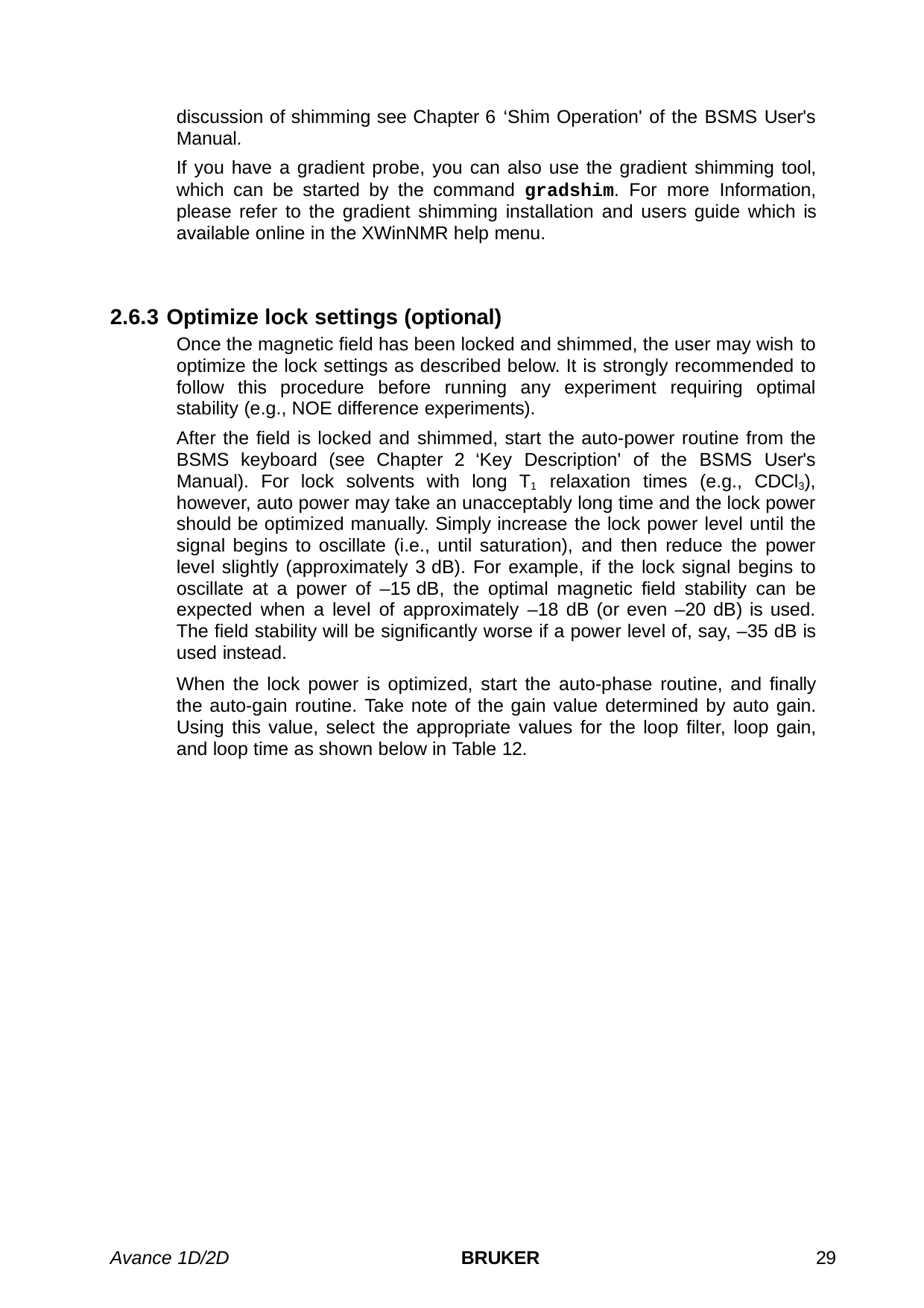

discussion of shimming see Chapter 6 ‘Shim Operation' of the BSMS User's Manual.
If you have a gradient probe, you can also use the gradient shimming tool, which can be started by the command gradshim. For more Information, please refer to the gradient shimming installation and users guide which is available online in the XWinNMR help menu.

2.6.3 Optimize lock settings (optional)
Once the magnetic field has been locked and shimmed, the user may wish to optimize the lock settings as described below. It is strongly recommended to follow  this  procedure  before  running  any  experiment  requiring  optimal stability (e.g., NOE difference experiments).
After the field is locked and shimmed, start the auto-power routine from the BSMS keyboard (see Chapter 2 ‘Key Description' of the BSMS User's Manual). For lock solvents with long T1  relaxation times (e.g., CDCl3), however, auto power may take an unacceptably long time and the lock power should be optimized manually. Simply increase the lock power level until the signal begins to oscillate (i.e., until saturation), and then reduce the power level slightly (approximately 3 dB). For example, if the lock signal begins to oscillate at a power of –15 dB, the optimal magnetic field stability can be expected when a level of approximately –18 dB (or even –20 dB) is used. The field stability will be significantly worse if a power level of, say, –35 dB is used instead.
When the lock power is optimized, start the auto-phase routine, and finally the auto-gain routine. Take note of the gain value determined by auto gain. Using this value, select the appropriate values for the loop filter, loop gain, and loop time as shown below in Table 12.
Avance 1D/2D
BRUKER
29